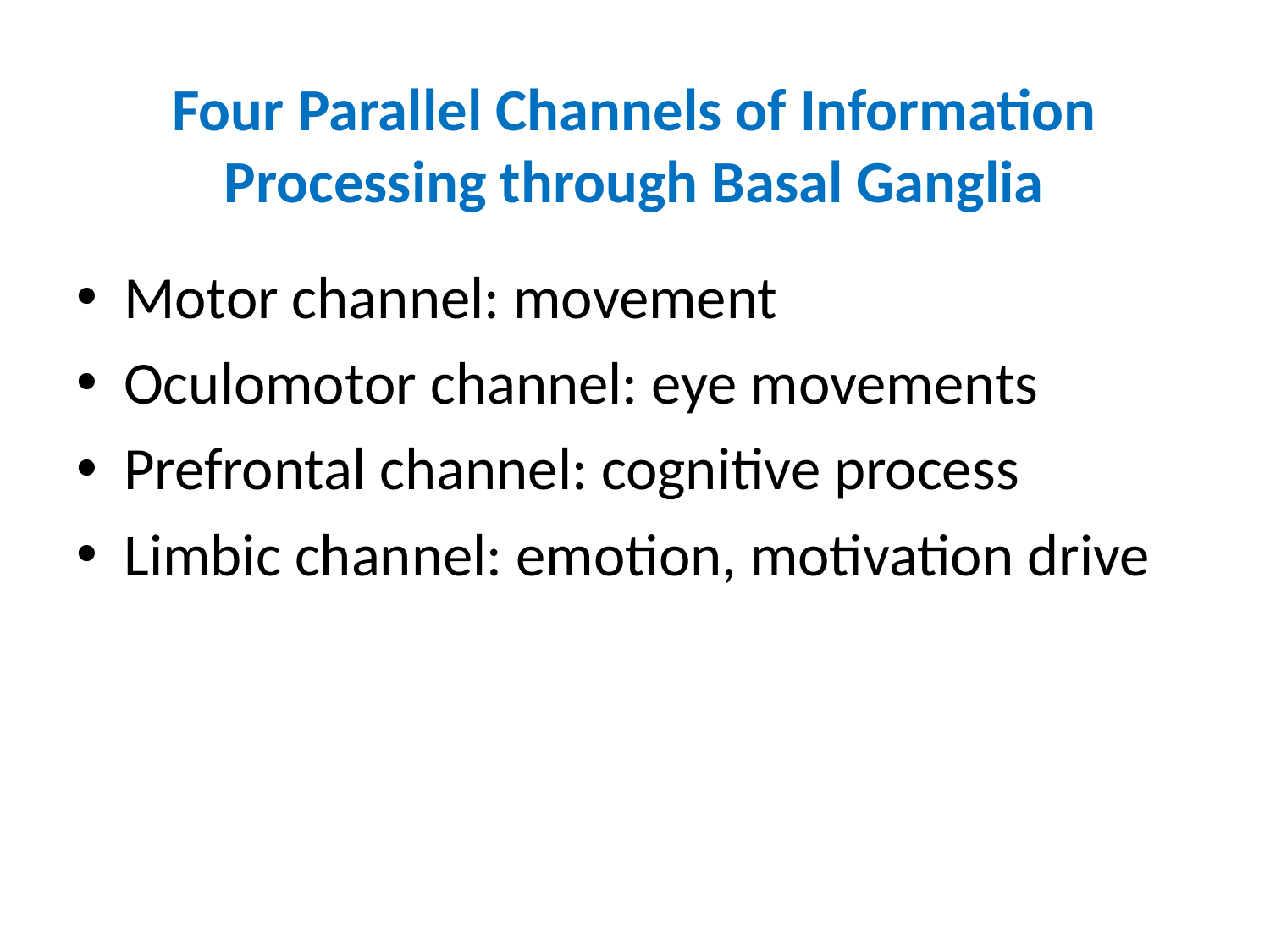

# Four Parallel Channels of Information Processing through Basal Ganglia
Motor channel: movement
Oculomotor channel: eye movements
Prefrontal channel: cognitive process
Limbic channel: emotion, motivation drive